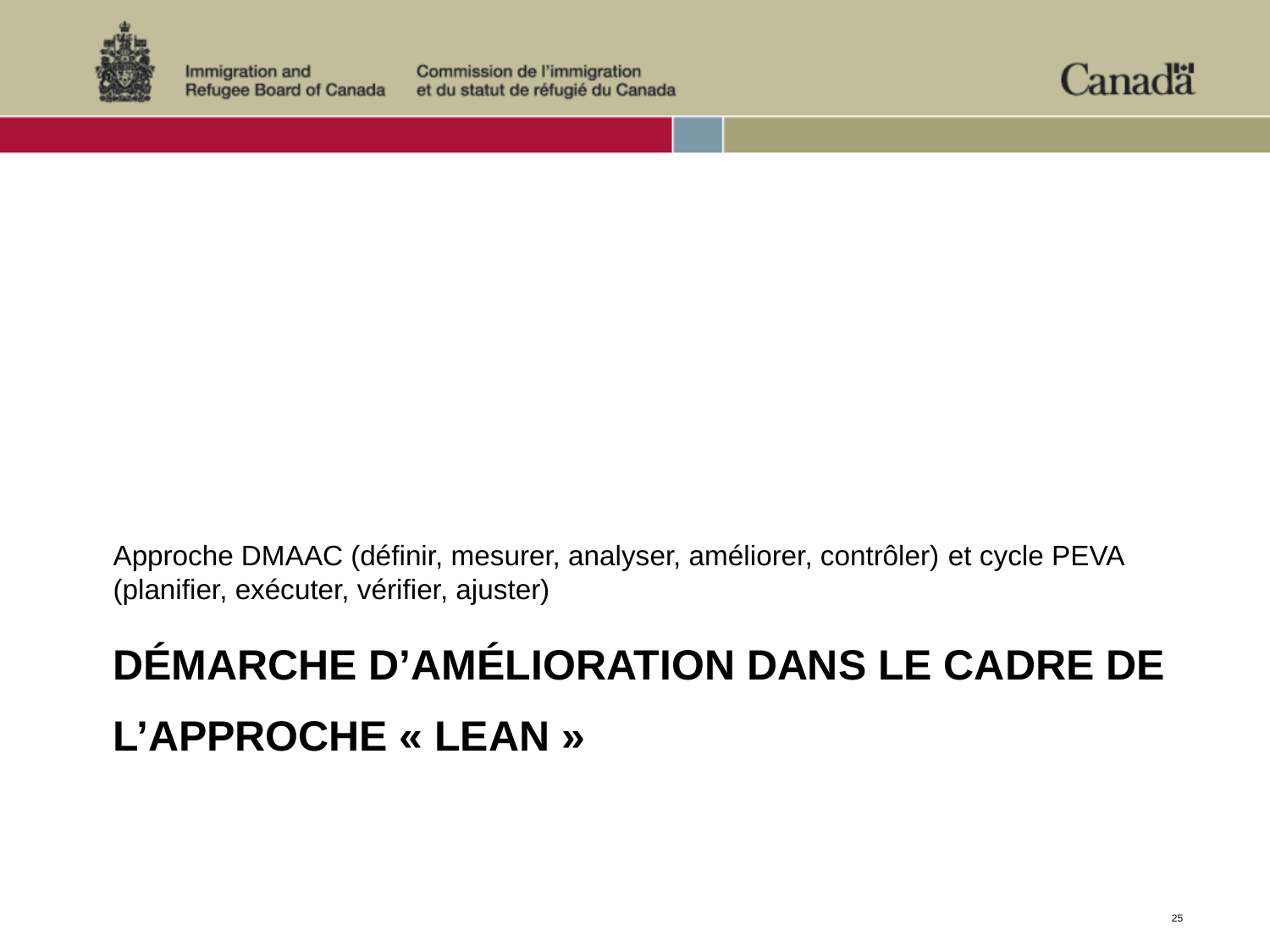

Approche DMAAC (définir, mesurer, analyser, améliorer, contrôler) et cycle PEVA (planifier, exécuter, vérifier, ajuster)
# démarche d’amélioration dans le cadre de l’approche « Lean »
25